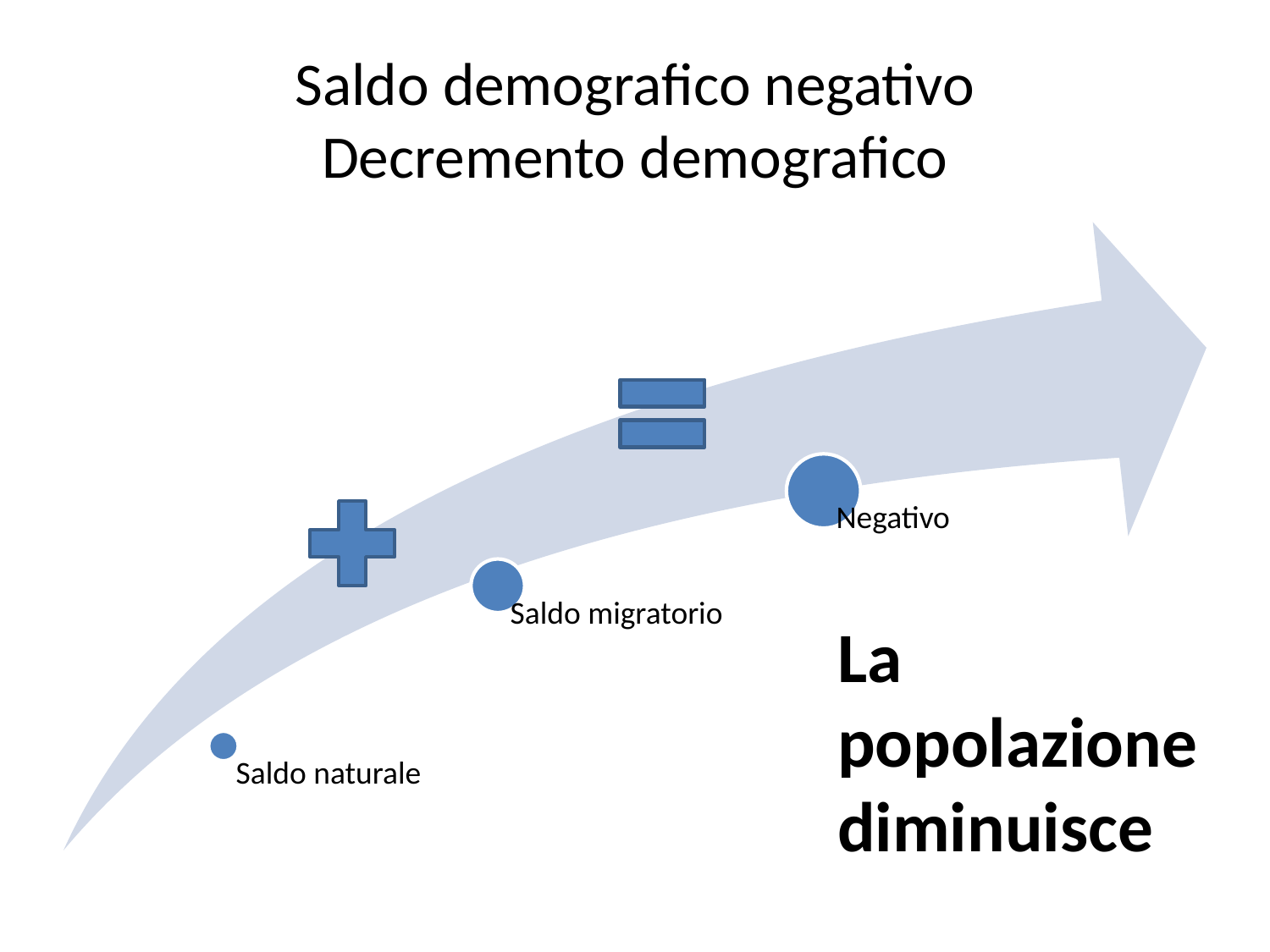

# Saldo demografico negativo Decremento demografico
Saldo naturale
Saldo migratorio
Negativo

La popolazione diminuisce